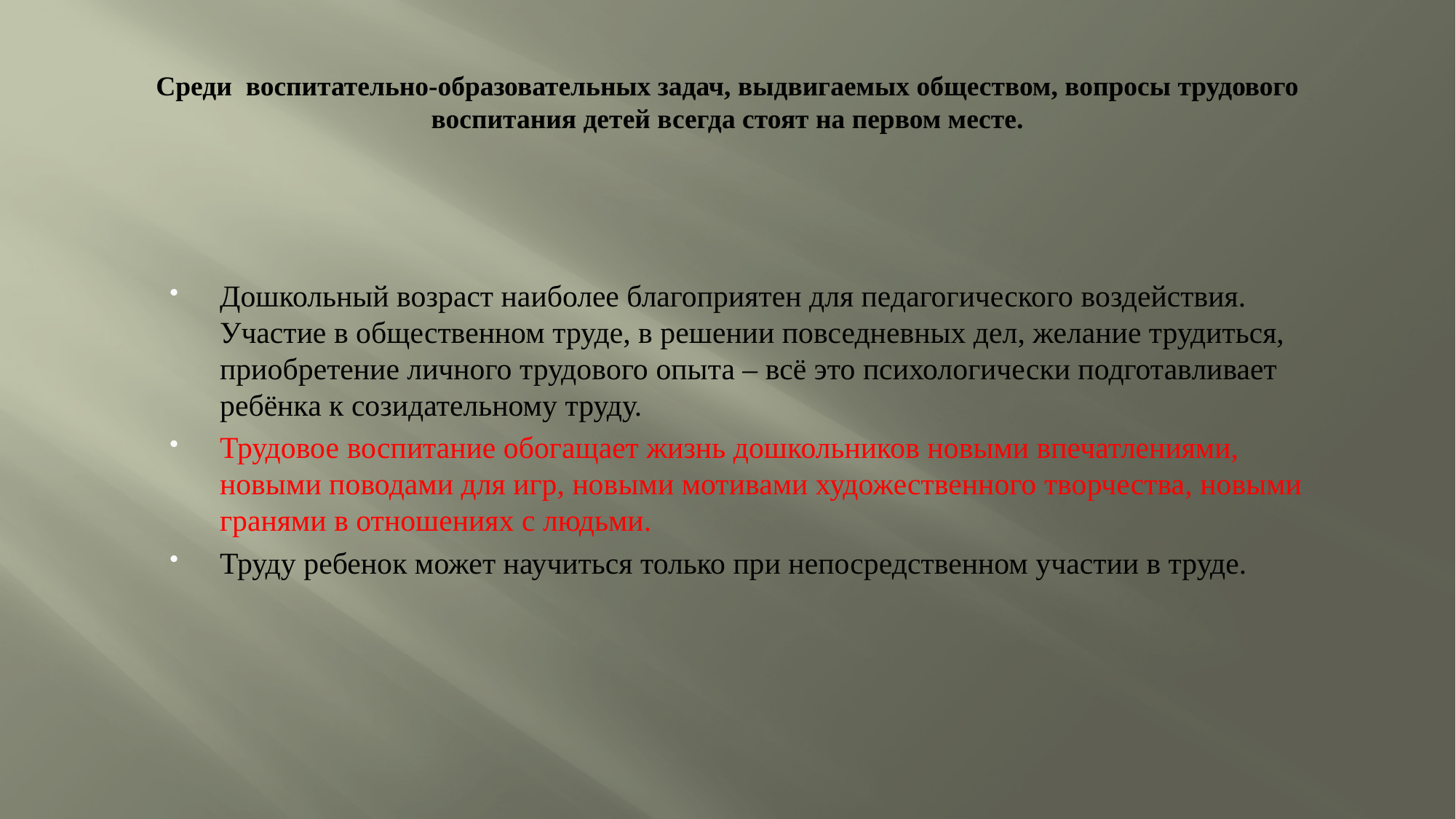

# Среди  воспитательно-образовательных задач, выдвигаемых обществом, вопросы трудового воспитания детей всегда стоят на первом месте.
Дошкольный возраст наиболее благоприятен для педагогического воздействия. Участие в общественном труде, в решении повседневных дел, желание трудиться, приобретение личного трудового опыта – всё это психологически подготавливает ребёнка к созидательному труду.
Трудовое воспитание обогащает жизнь дошкольников новыми впечатлениями, новыми поводами для игр, новыми мотивами художественного творчества, новыми гранями в отношениях с людьми.
Труду ребенок может научиться только при непосредственном участии в труде.